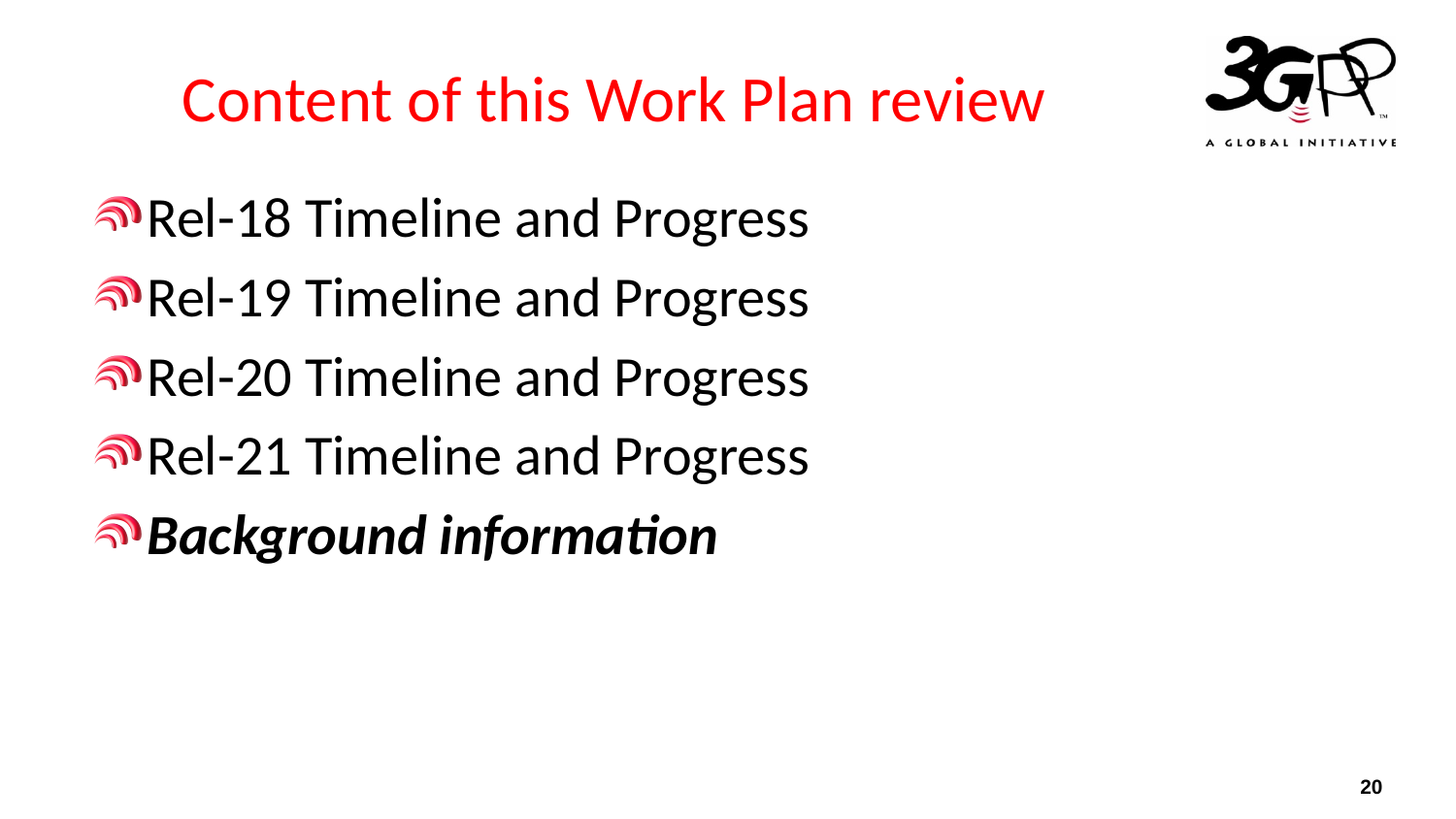

# Content of this Work Plan review
Rel-18 Timeline and Progress
Rel-19 Timeline and Progress
Rel-20 Timeline and Progress
Rel-21 Timeline and Progress
Background information